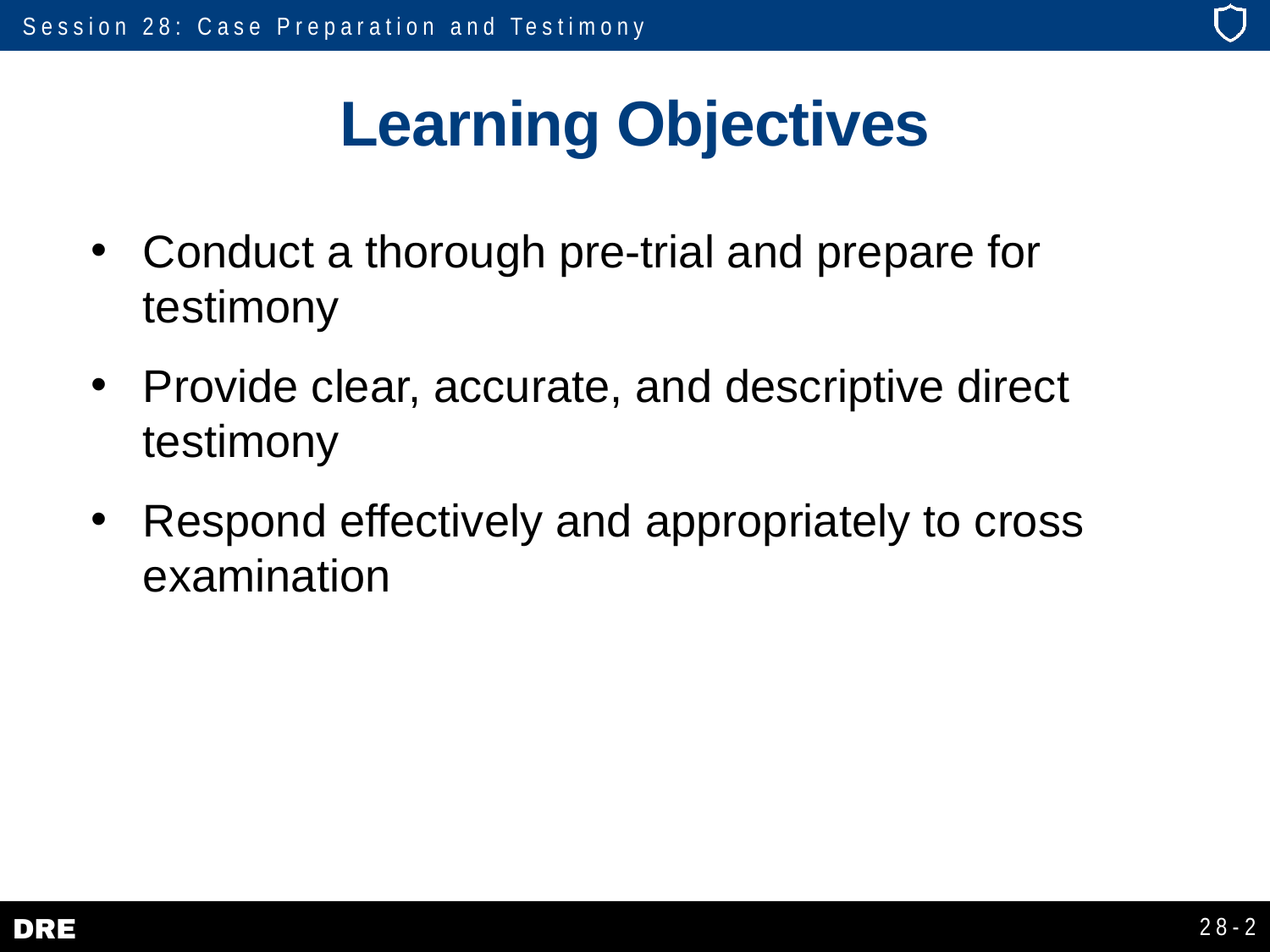

# Learning Objectives
Conduct a thorough pre-trial and prepare for testimony
Provide clear, accurate, and descriptive direct testimony
Respond effectively and appropriately to cross examination
28-2